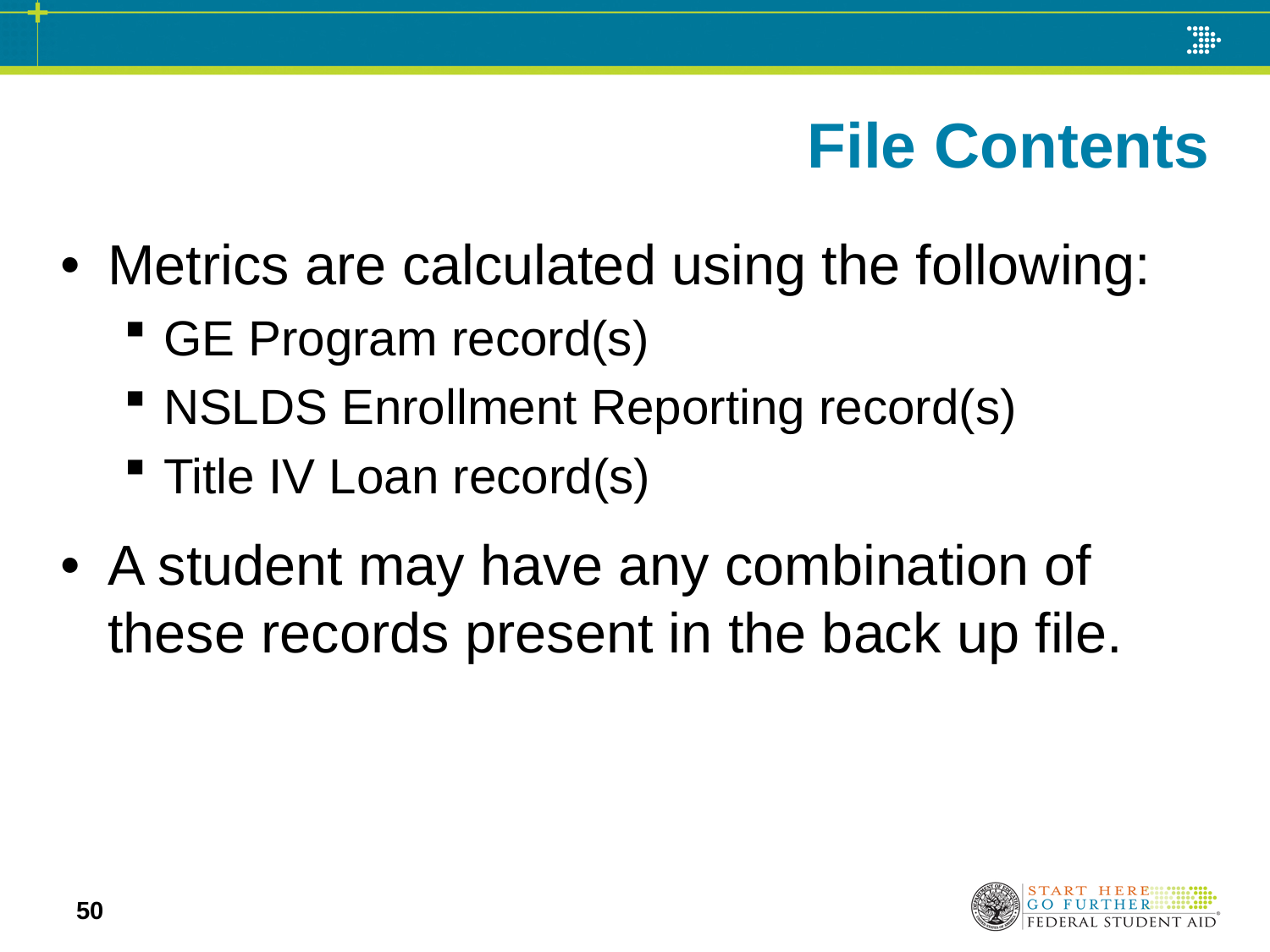

# File Contents
Metrics are calculated using the following:
GE Program record(s)
NSLDS Enrollment Reporting record(s)
Title IV Loan record(s)
A student may have any combination of these records present in the back up file.
50